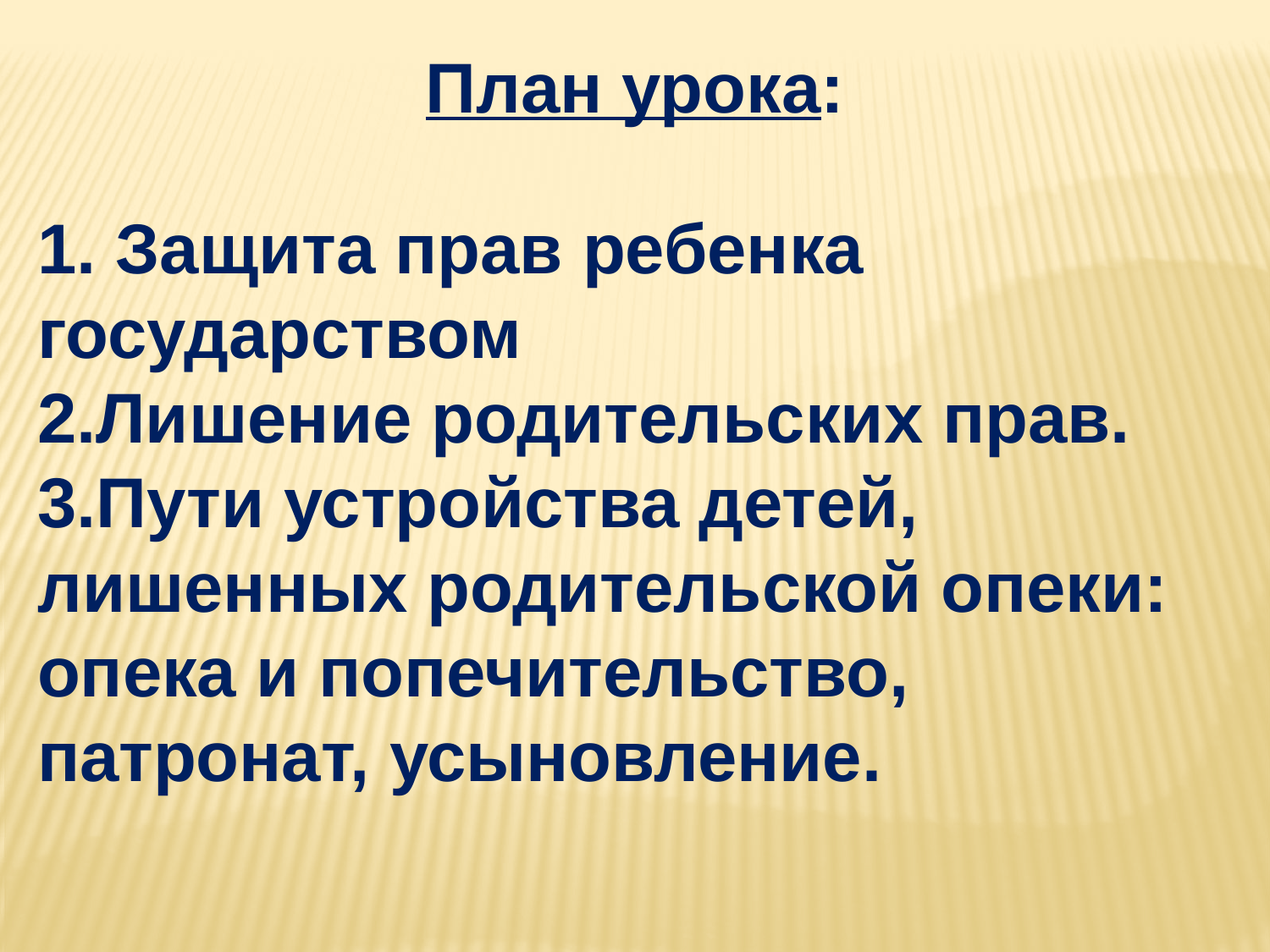

План урока:

1. Защита прав ребенка государством
2.Лишение родительских прав.
3.Пути устройства детей, лишенных родительской опеки: опека и попечительство, патронат, усыновление.